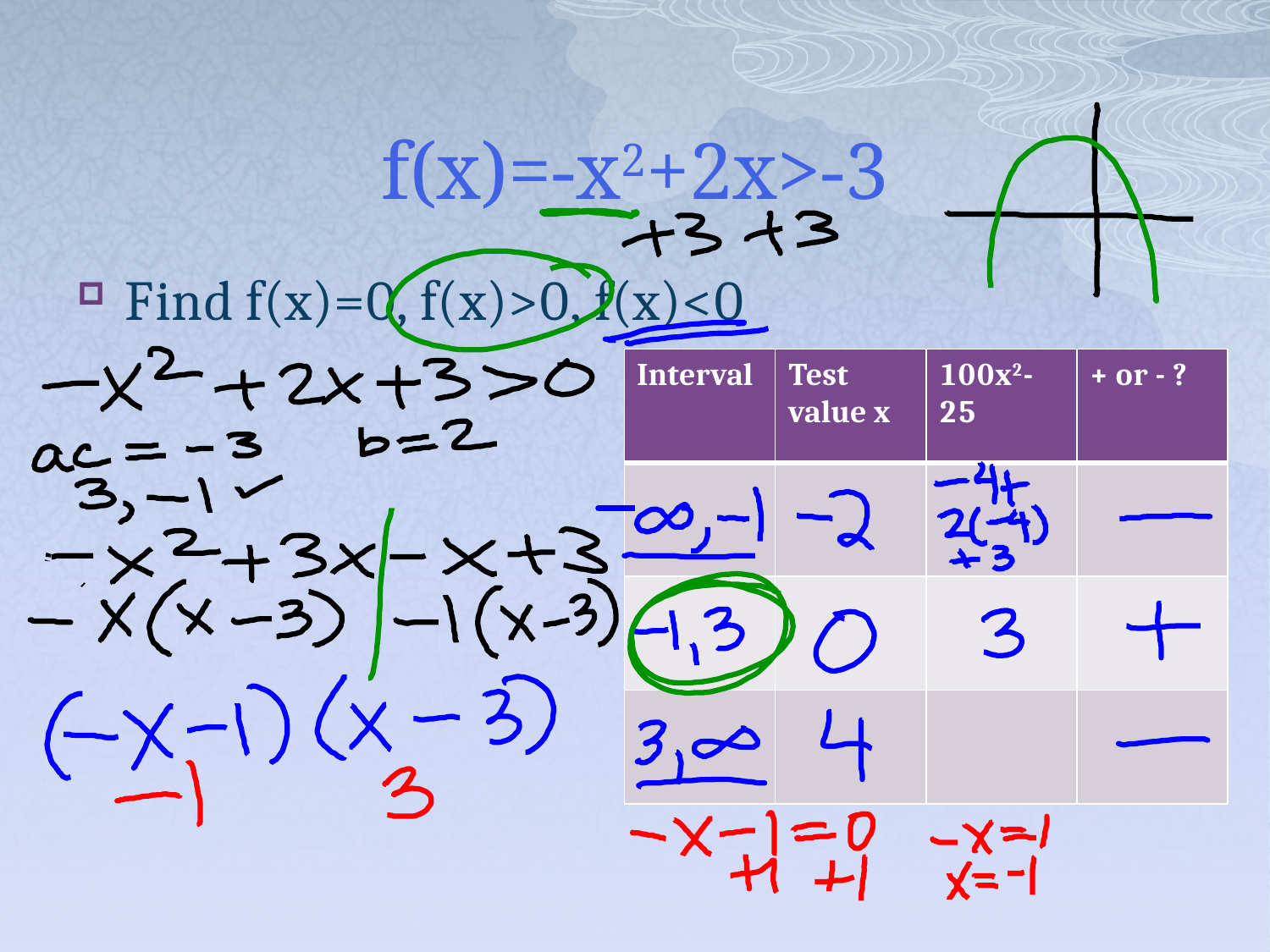

# f(x)=-x2+2x>-3

Find f(x)=0, f(x)>0, f(x)<0

| Interval | Test value x | 100x2-25 | + or - ? |
| --- | --- | --- | --- |
|  |  |  |  |
|  |  |  |  |
|  |  |  |  |